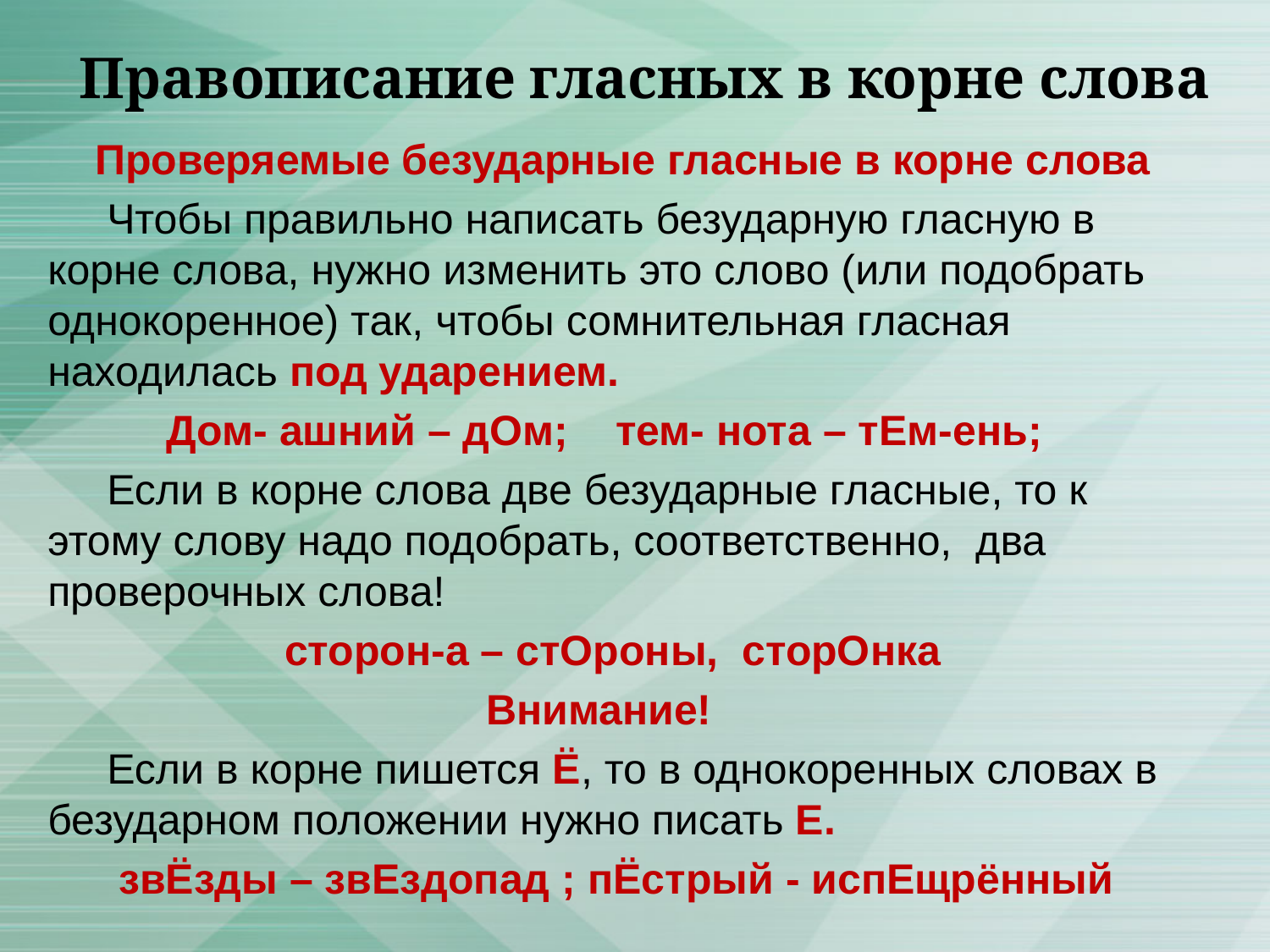

# Правописание гласных в корне слова
    Проверяемые безударные гласные в корне слова
     Чтобы правильно написать безударную гласную в корне слова, нужно изменить это слово (или подобрать однокоренное) так, чтобы сомнительная гласная находилась под ударением.
          Дом- ашний – дОм;    тем- нота – тЕм-ень;
     Если в корне слова две безударные гласные, то к этому слову надо подобрать, соответственно,  два проверочных слова!
                    сторон-а – стОроны,  сторОнка
                                     Внимание!
     Если в корне пишется Ё, то в однокоренных словах в безударном положении нужно писать Е.
      звЁзды – звЕздопад ; пЁстрый - испЕщрённый